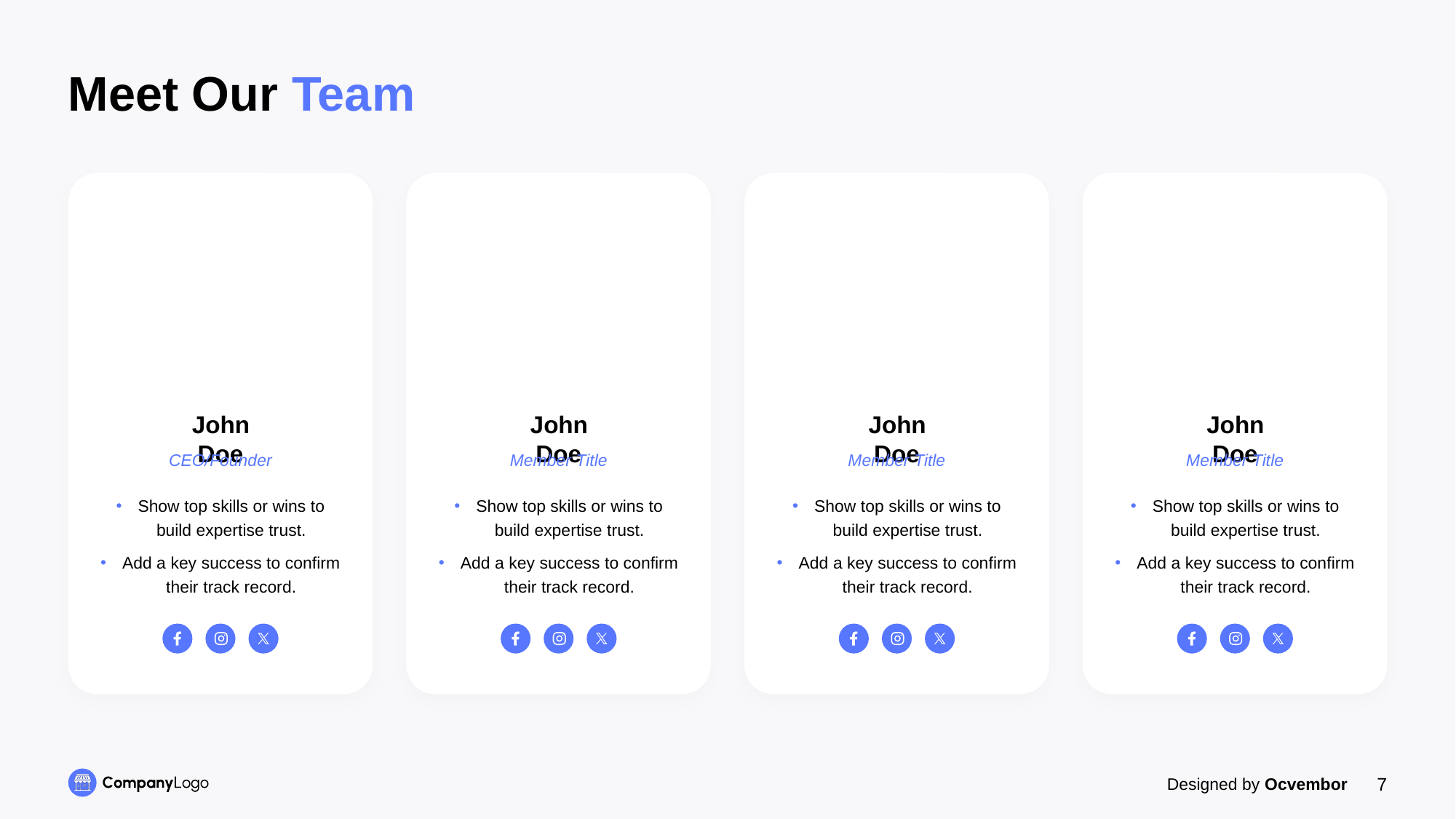

# Meet Our Team

John Doe
John Doe
John Doe
John Doe
CEO/Founder
Member Title
Member Title
Member Title
Show top skills or wins to build expertise trust.
Add a key success to confirm their track record.
Show top skills or wins to build expertise trust.
Add a key success to confirm their track record.
Show top skills or wins to build expertise trust.
Add a key success to confirm their track record.
Show top skills or wins to build expertise trust.
Add a key success to confirm their track record.